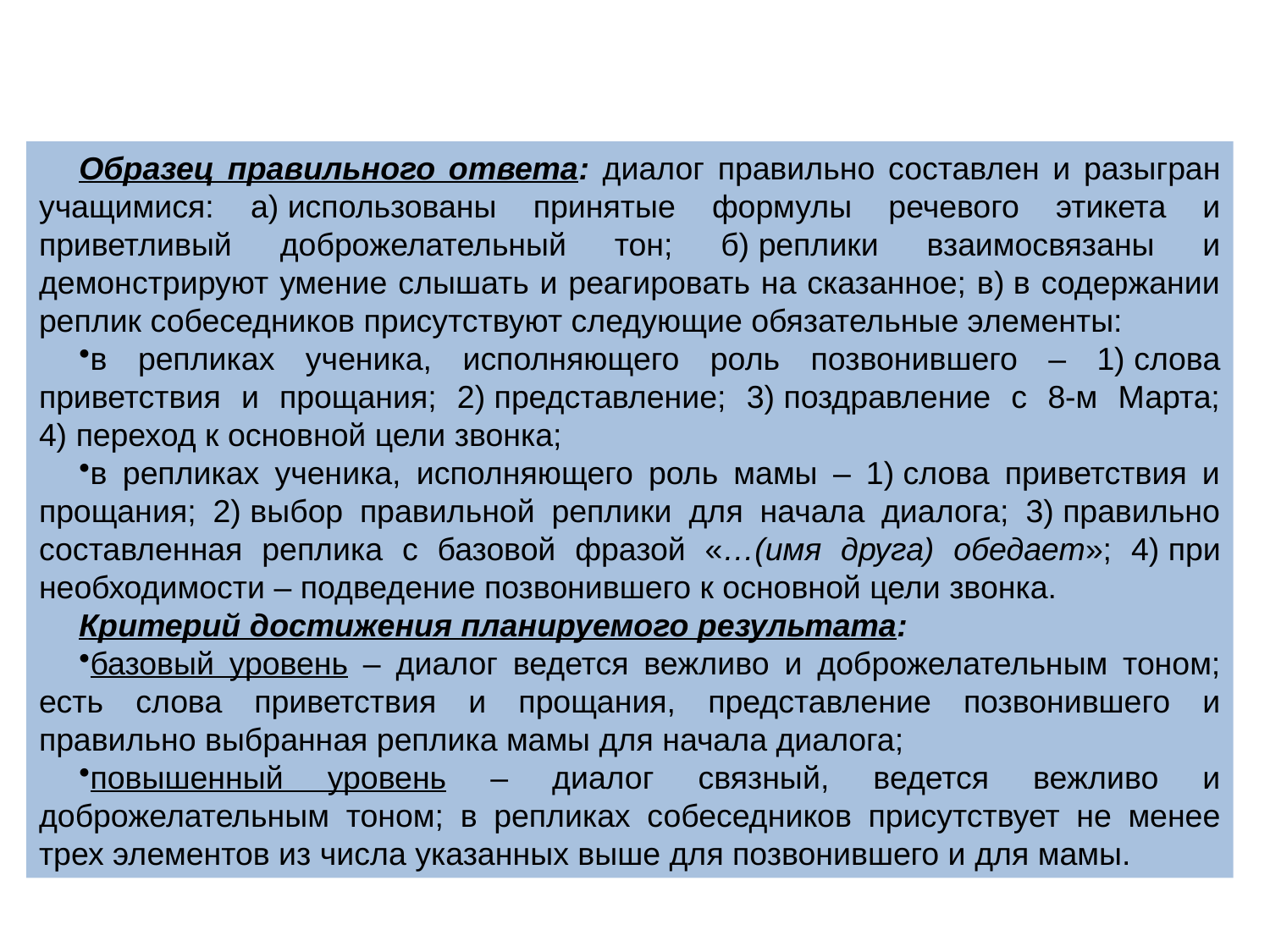

Образец правильного ответа: диалог правильно составлен и разыгран учащимися: а) использованы принятые формулы речевого этикета и приветливый доброжелательный тон; б) реплики взаимосвязаны и демонстрируют умение слышать и реагировать на сказанное; в) в содержании реплик собеседников присутствуют следующие обязательные элементы:
в репликах ученика, исполняющего роль позвонившего – 1) слова приветствия и прощания; 2) представление; 3) поздравление с 8-м Марта; 4) переход к основной цели звонка;
в репликах ученика, исполняющего роль мамы – 1) слова приветствия и прощания; 2) выбор правильной реплики для начала диалога; 3) правильно составленная реплика с базовой фразой «…(имя друга) обедает»; 4) при необходимости – подведение позвонившего к основной цели звонка.
Критерий достижения планируемого результата:
базовый уровень – диалог ведется вежливо и доброжелательным тоном; есть слова приветствия и прощания, представление позвонившего и правильно выбранная реплика мамы для начала диалога;
повышенный уровень – диалог связный, ведется вежливо и доброжелательным тоном; в репликах собеседников присутствует не менее трех элементов из числа указанных выше для позвонившего и для мамы.